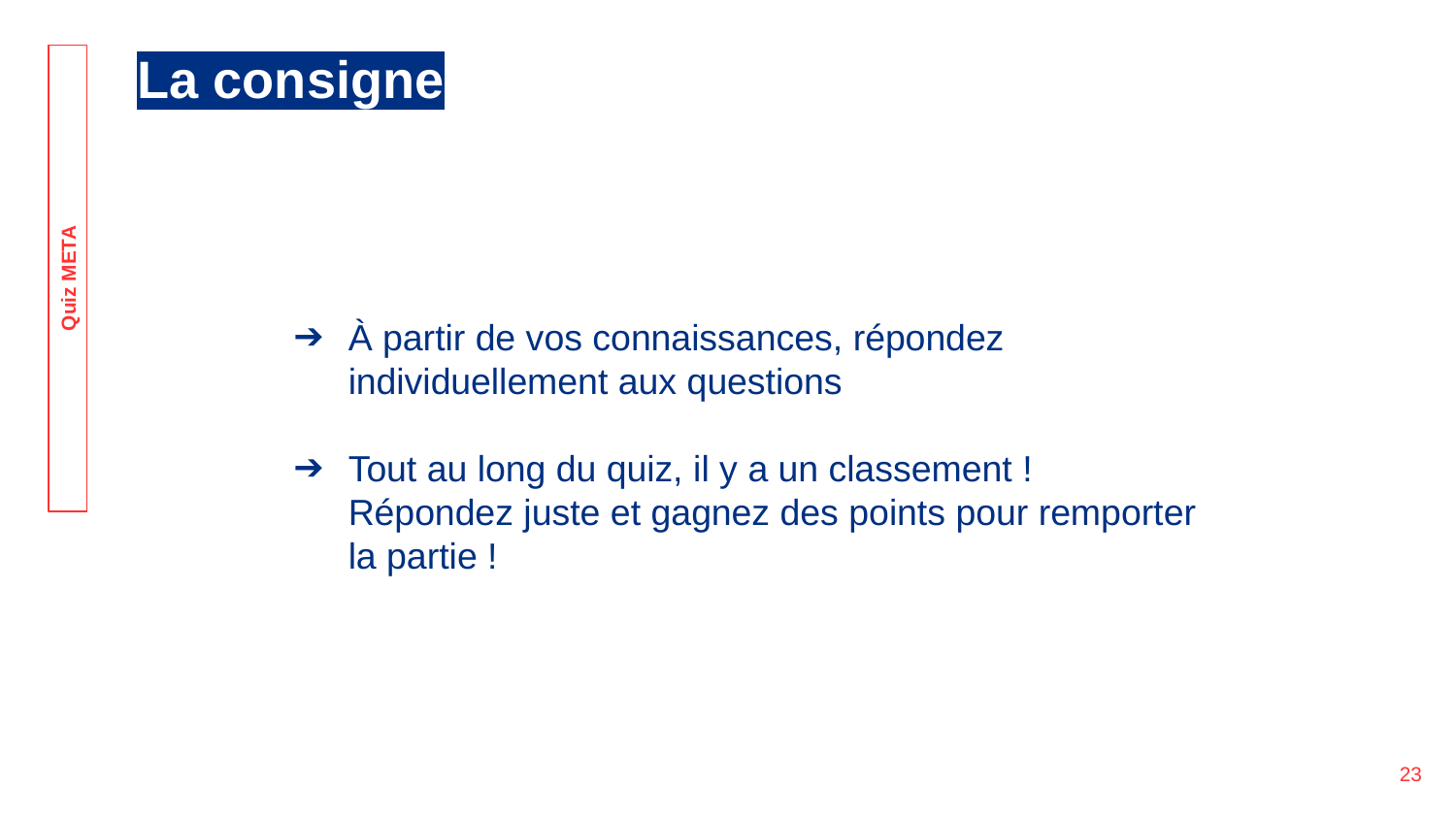

La consigne
À partir de vos connaissances, répondez individuellement aux questions
Tout au long du quiz, il y a un classement ! Répondez juste et gagnez des points pour remporter la partie !
Quiz META
23